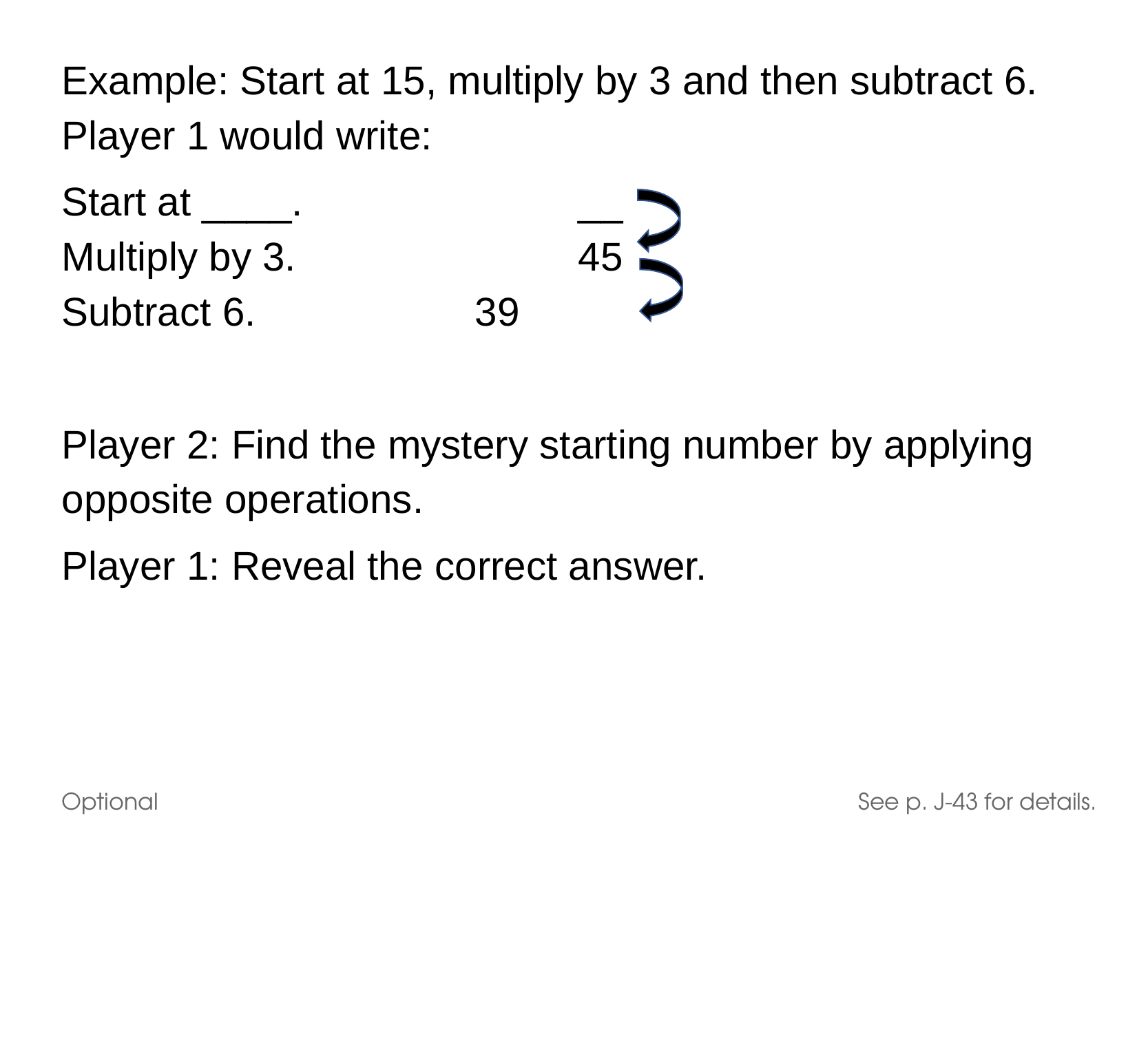

Example: Start at 15, multiply by 3 and then subtract 6. Player 1 would write:
Start at ____. 			__
​Multiply by 3. 			45
​Subtract 6.			39

Player 2: Find the mystery starting number by applying opposite operations.
Player 1: Reveal the correct answer.

Optional
See p. J-43 for details.